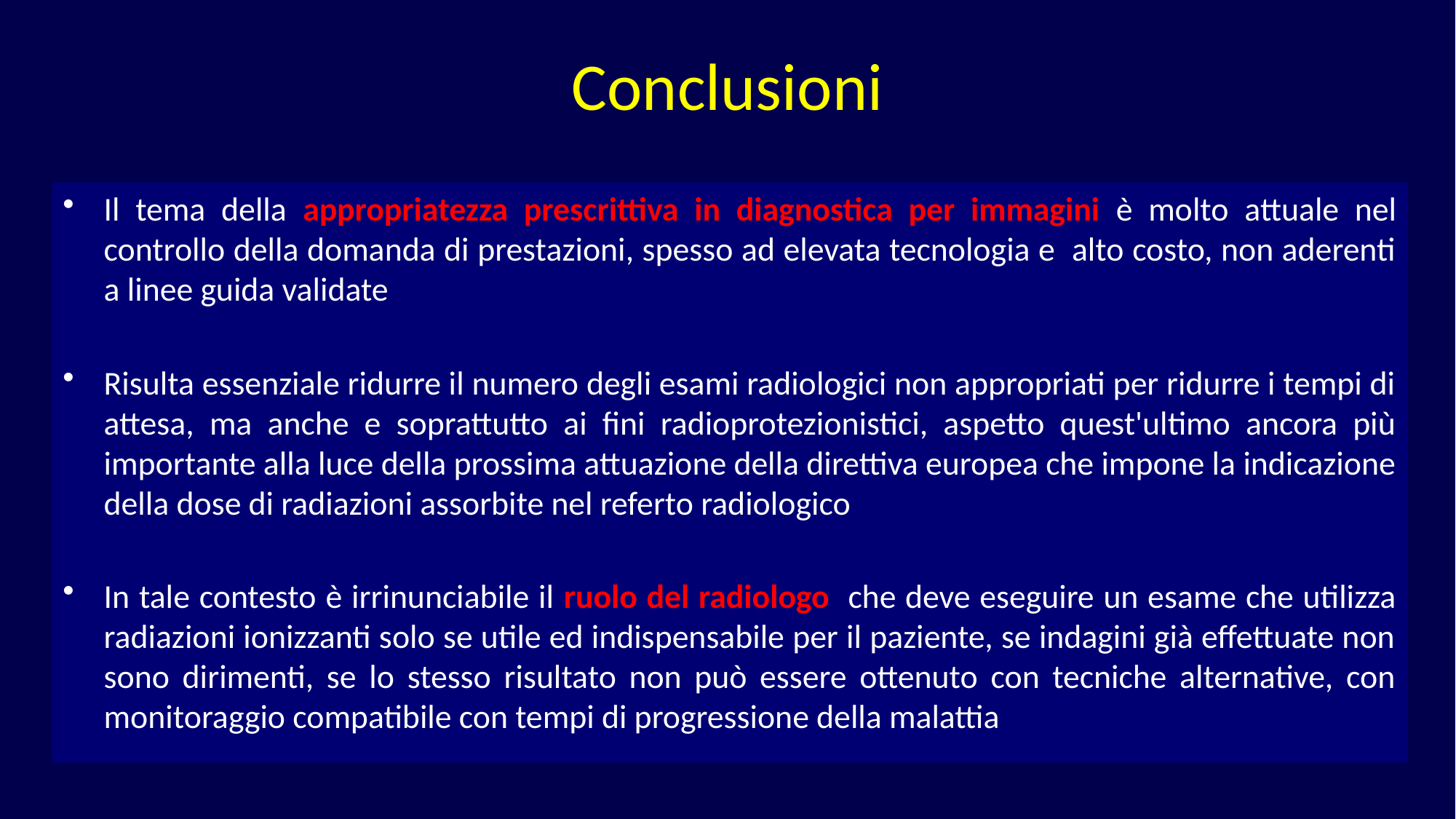

# Conclusioni
Il tema della appropriatezza prescrittiva in diagnostica per immagini è molto attuale nel controllo della domanda di prestazioni, spesso ad elevata tecnologia e  alto costo, non aderenti a linee guida validate

Risulta essenziale ridurre il numero degli esami radiologici non appropriati per ridurre i tempi di attesa, ma anche e soprattutto ai fini radioprotezionistici, aspetto quest'ultimo ancora più importante alla luce della prossima attuazione della direttiva europea che impone la indicazione della dose di radiazioni assorbite nel referto radiologico

In tale contesto è irrinunciabile il ruolo del radiologo  che deve eseguire un esame che utilizza radiazioni ionizzanti solo se utile ed indispensabile per il paziente, se indagini già effettuate non sono dirimenti, se lo stesso risultato non può essere ottenuto con tecniche alternative, con monitoraggio compatibile con tempi di progressione della malattia